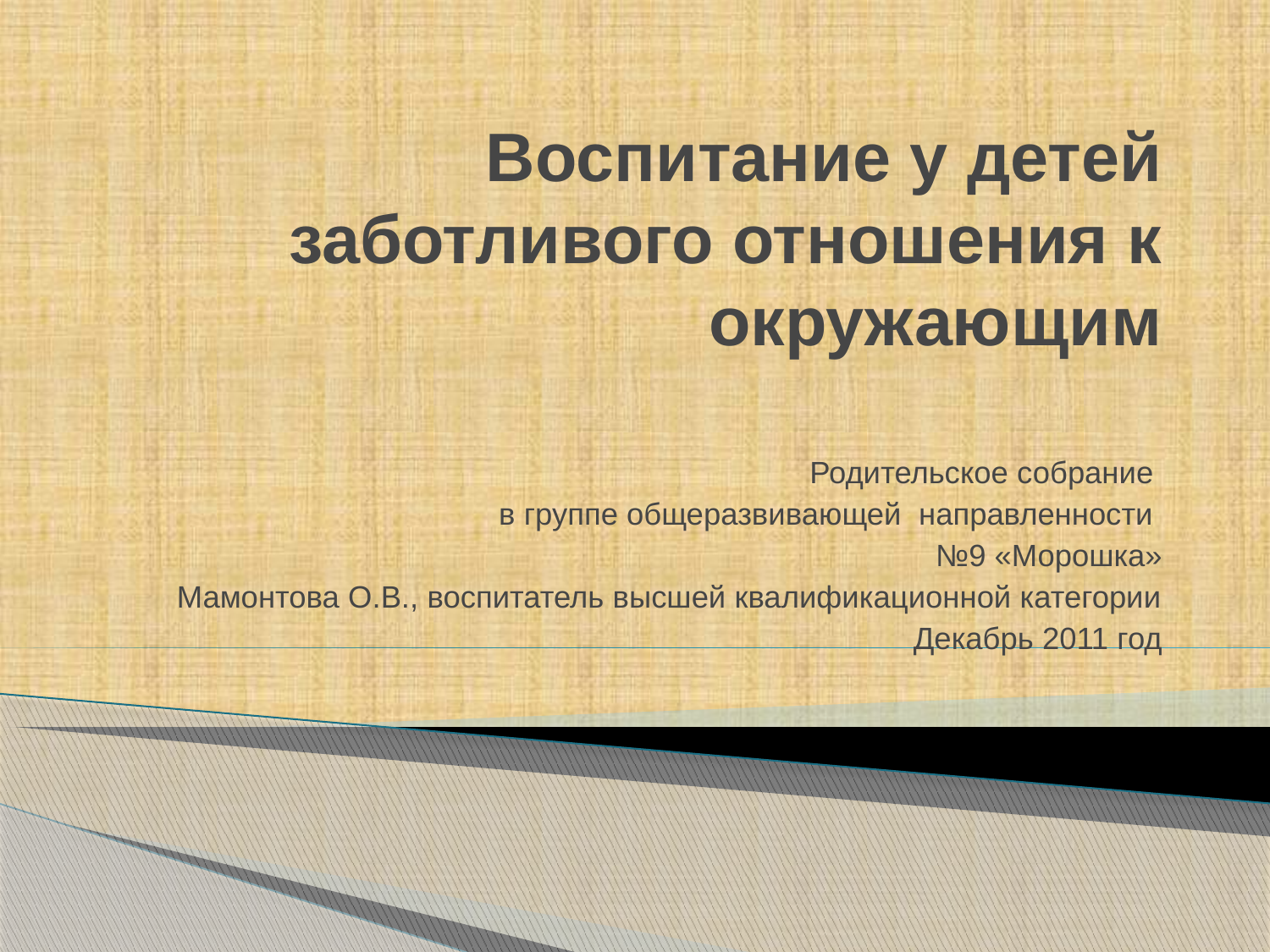

# Воспитание у детей заботливого отношения к окружающим
Родительское собрание
в группе общеразвивающей  направленности
№9 «Морошка»
Мамонтова О.В., воспитатель высшей квалификационной категории
Декабрь 2011 год